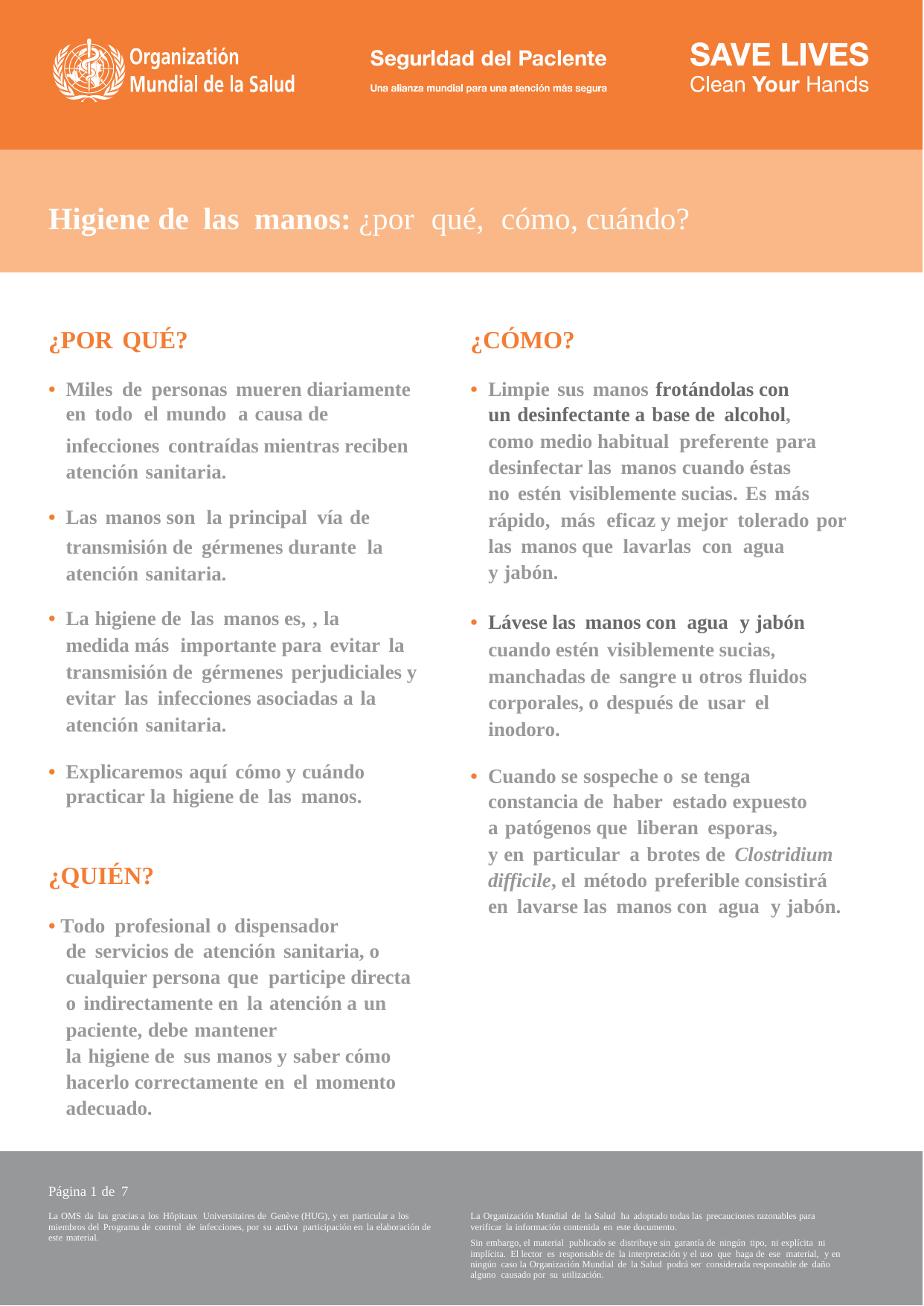

Higiene de las manos: ¿por  qué,  cómo, cuándo?
¿POR QUÉ?
¿CÓMO?
•
Miles de personas mueren diariamente
en todo  el mundo  a causa de
infecciones contraídas mientras reciben atención sanitaria.
•
Limpie sus manos frotándolas con
un desinfectante a base de alcohol,
como medio habitual  preferente para
desinfectar las manos cuando éstas
no estén visiblemente sucias. Es más
rápido,  más  eficaz y mejor tolerado por
las manos que lavarlas  con  agua
y jabón.
•
Las manos son  la principal  vía de
transmisión de gérmenes durante  la atención sanitaria.
•
La higiene de las manos es, , la
medida más  importante para evitar la transmisión de gérmenes perjudiciales y evitar las infecciones asociadas a la atención sanitaria.
•
Lávese las manos con  agua  y jabón
cuando estén visiblemente sucias, manchadas de sangre u otros fluidos corporales, o después de usar el inodoro.
•
Explicaremos aquí cómo y cuándo
practicar la higiene de las manos.
•
Cuando se sospeche o se tenga
constancia de haber  estado expuesto
a patógenos que liberan esporas,
y en particular a brotes de Clostridium
difficile, el método preferible consistirá
en lavarse las manos con  agua  y jabón.
¿QUIÉN?
• Todo profesional o dispensador
de servicios de atención sanitaria, o
cualquier persona que participe directa
o indirectamente en la atención a un
paciente, debe mantener
la higiene de sus manos y saber cómo
hacerlo correctamente en el momento
adecuado.

Página 1 de 7
La OMS da las gracias a los Hôpitaux  Universitaires de Genève (HUG), y en particular a los miembros del Programa de control  de infecciones, por su activa  participación en la elaboración de este material.
La Organización Mundial de la Salud  ha adoptado todas las precauciones razonables para verificar la información contenida en este documento.
Sin embargo, el material  publicado se distribuye sin garantía de ningún tipo, ni explícita  ni implícita. El lector  es responsable de la interpretación y el uso  que  haga de ese  material,  y en ningún caso la Organización Mundial de la Salud  podrá ser considerada responsable de daño alguno  causado por su utilización.